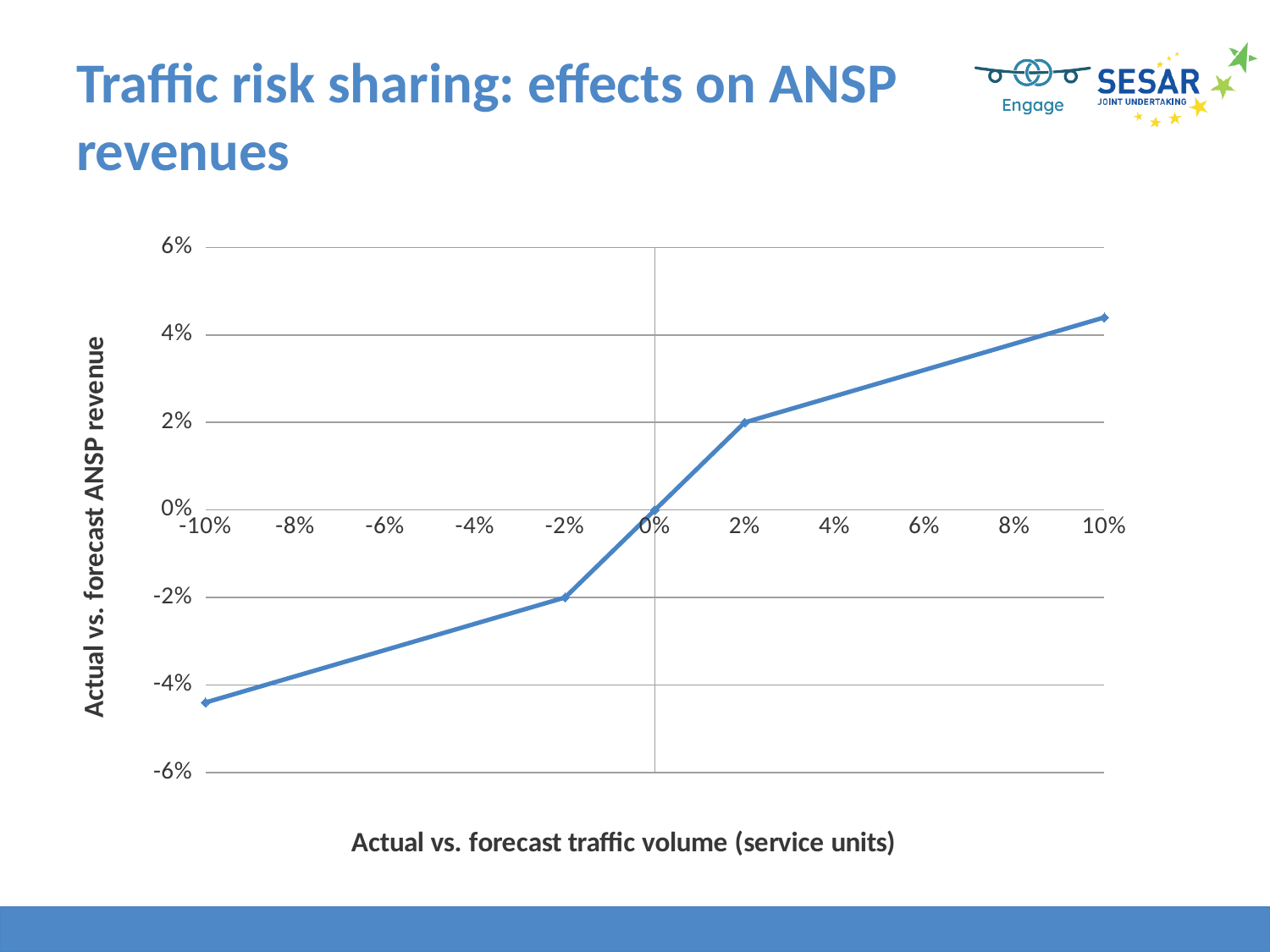

# Traffic risk sharing: effects on ANSP revenues

### Chart

| Category | Revenue relative to forecast |
|---|---|